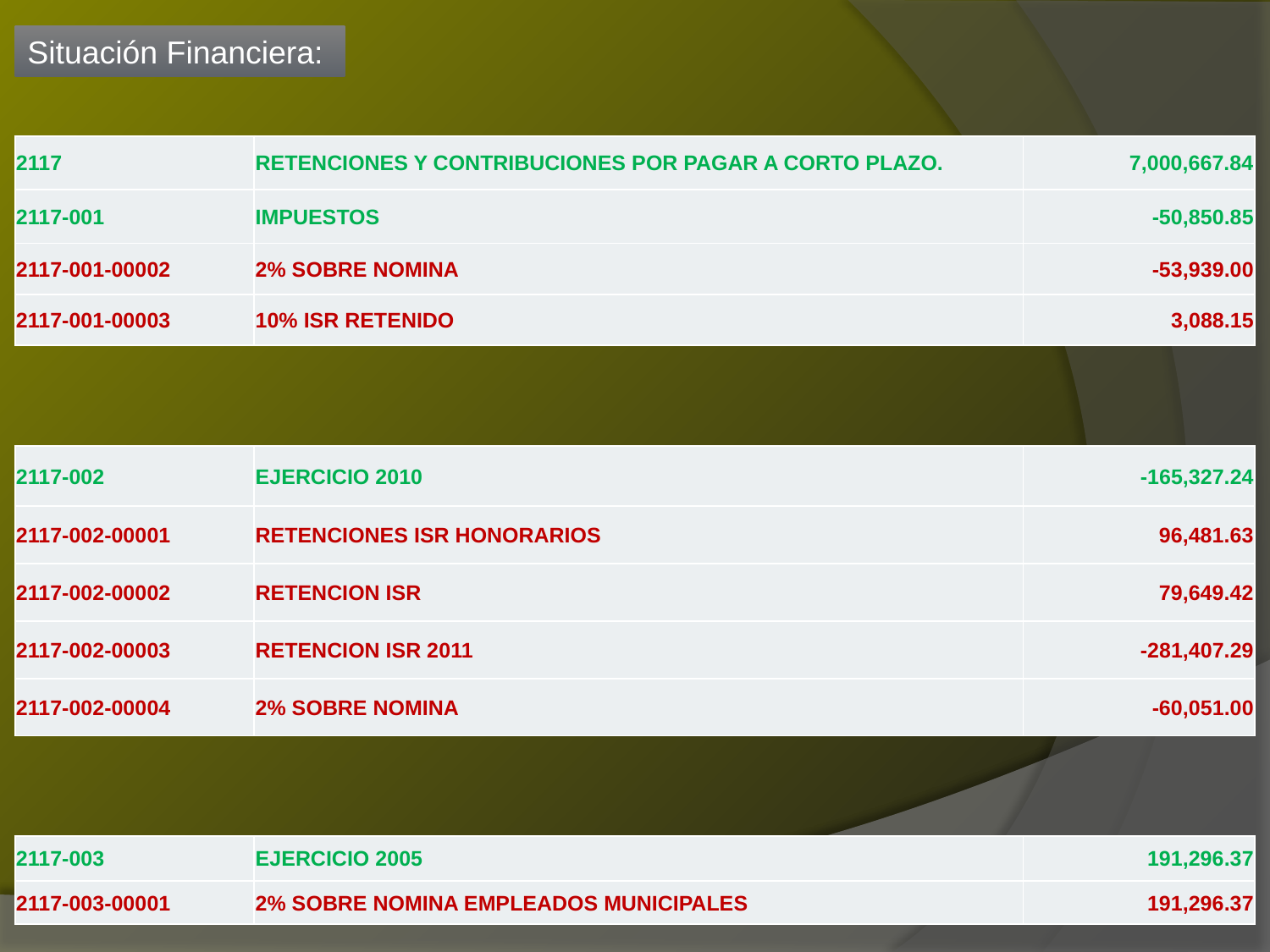

Situación Financiera:
| 2117 | RETENCIONES Y CONTRIBUCIONES POR PAGAR A CORTO PLAZO. | 7,000,667.84 |
| --- | --- | --- |
| 2117-001 | IMPUESTOS | -50,850.85 |
| 2117-001-00002 | 2% SOBRE NOMINA | -53,939.00 |
| 2117-001-00003 | 10% ISR RETENIDO | 3,088.15 |
| 2117-002 | EJERCICIO 2010 | -165,327.24 |
| --- | --- | --- |
| 2117-002-00001 | RETENCIONES ISR HONORARIOS | 96,481.63 |
| 2117-002-00002 | RETENCION ISR | 79,649.42 |
| 2117-002-00003 | RETENCION ISR 2011 | -281,407.29 |
| 2117-002-00004 | 2% SOBRE NOMINA | -60,051.00 |
| 2117-003 | EJERCICIO 2005 | 191,296.37 |
| --- | --- | --- |
| 2117-003-00001 | 2% SOBRE NOMINA EMPLEADOS MUNICIPALES | 191,296.37 |